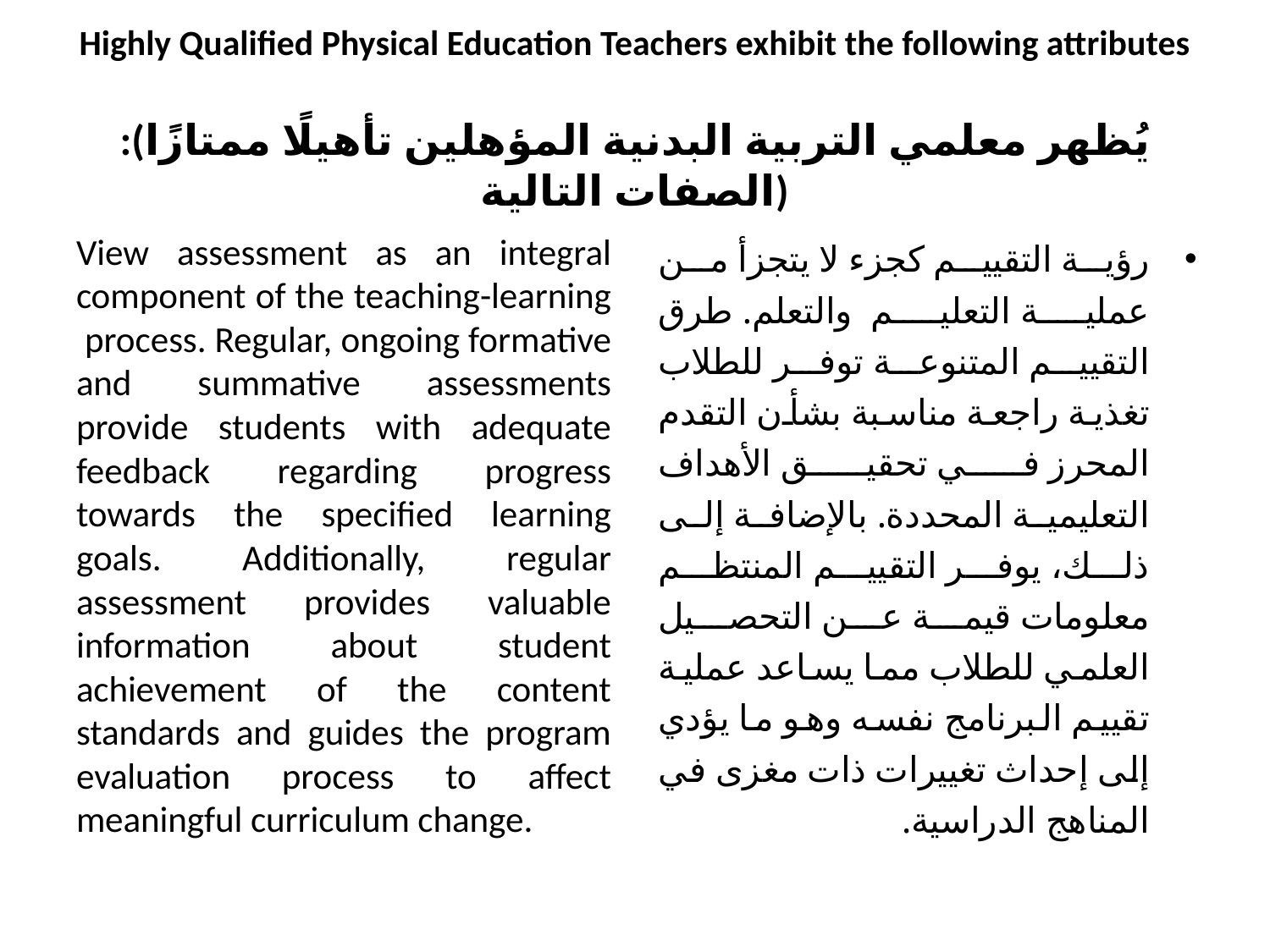

# Highly Qualified Physical Education Teachers exhibit the following attributes :(يُظهر معلمي التربية البدنية المؤهلين تأهيلًا ممتازًا الصفات التالية)
View assessment as an integral component of the teaching-learning  process. Regular, ongoing formative and summative assessments provide students with adequate feedback regarding progress towards the specified learning goals. Additionally, regular assessment provides valuable information about student achievement of the content standards and guides the program evaluation process to affect meaningful curriculum change.

رؤية التقييم كجزء لا يتجزأ من عملية التعليم  والتعلم. طرق التقييم المتنوعة توفر للطلاب تغذية راجعة مناسبة بشأن التقدم المحرز في تحقيق الأهداف التعليمية المحددة. بالإضافة إلى ذلك، يوفر التقييم المنتظم معلومات قيمة عن التحصيل العلمي للطلاب مما يساعد عملية تقييم البرنامج نفسه وهو ما يؤدي إلى إحداث تغييرات ذات مغزى في المناهج الدراسية.